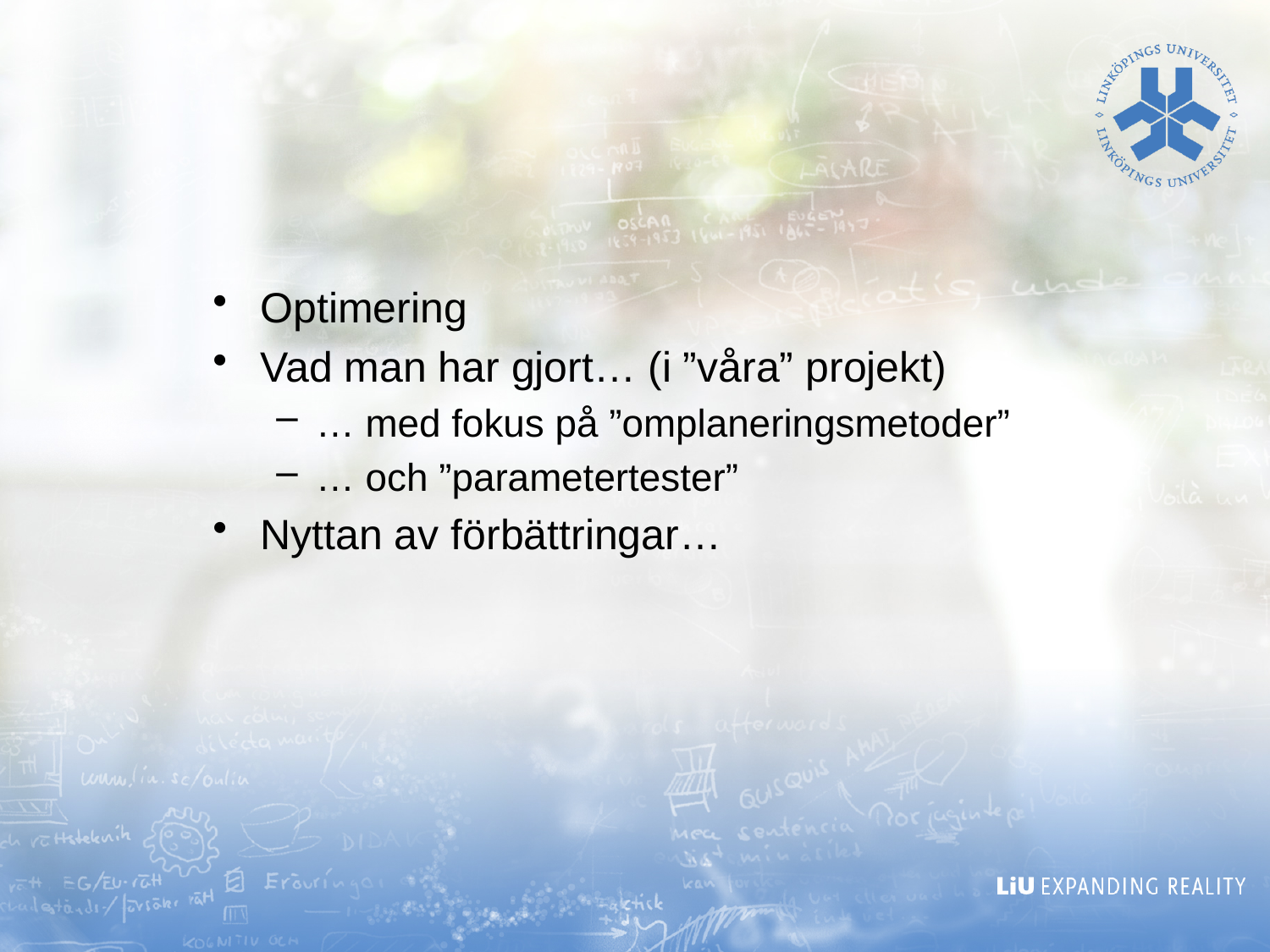

Optimering
Vad man har gjort… (i ”våra” projekt)
… med fokus på ”omplaneringsmetoder”
… och ”parametertester”
Nyttan av förbättringar…